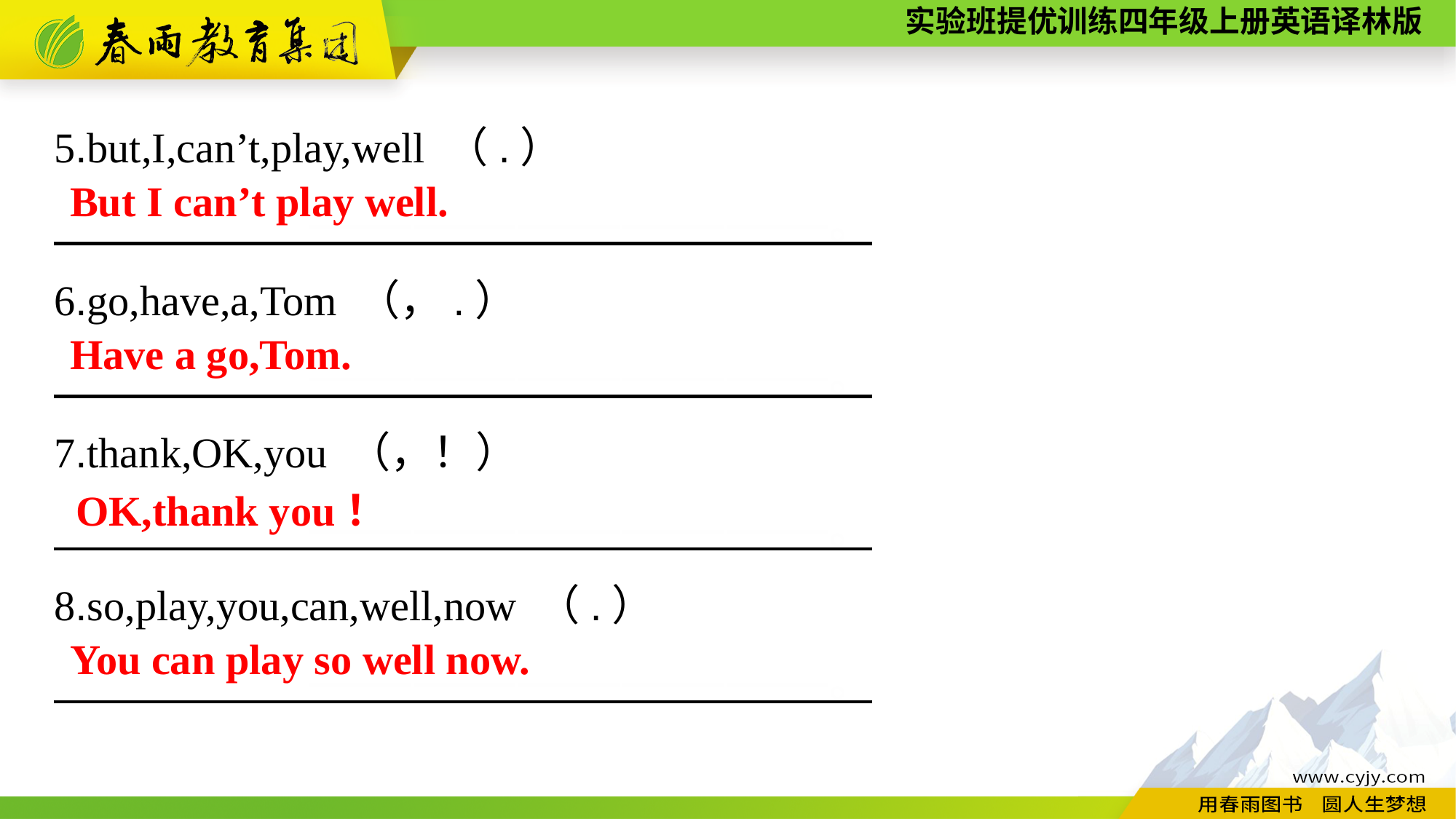

5.but,I,can’t,play,well （.）
　　　　　　———————————————。
6.go,have,a,Tom （，.）
　　　　　　———————————————。
7.thank,OK,you （，！）
　　　　　　———————————————。
8.so,play,you,can,well,now （.）
　　　　　　———————————————。
But I can’t play well.
Have a go,Tom.
 OK,thank you！
You can play so well now.